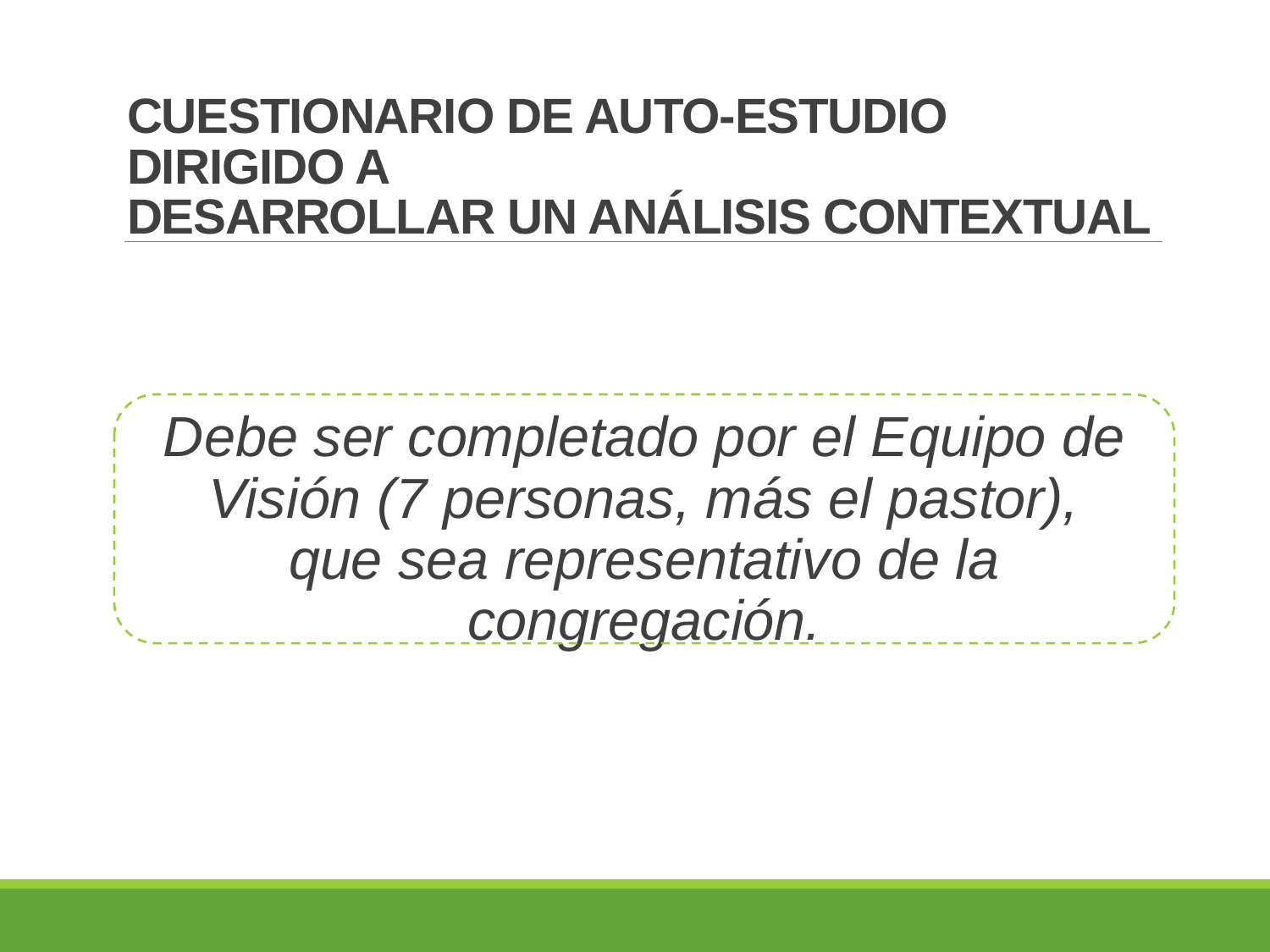

# CUESTIONARIO DE AUTO-ESTUDIO DIRIGIDO A DESARROLLAR UN ANÁLISIS CONTEXTUAL

Debe ser completado por el Equipo de Visión (7 personas, más el pastor),
que sea representativo de la congregación.